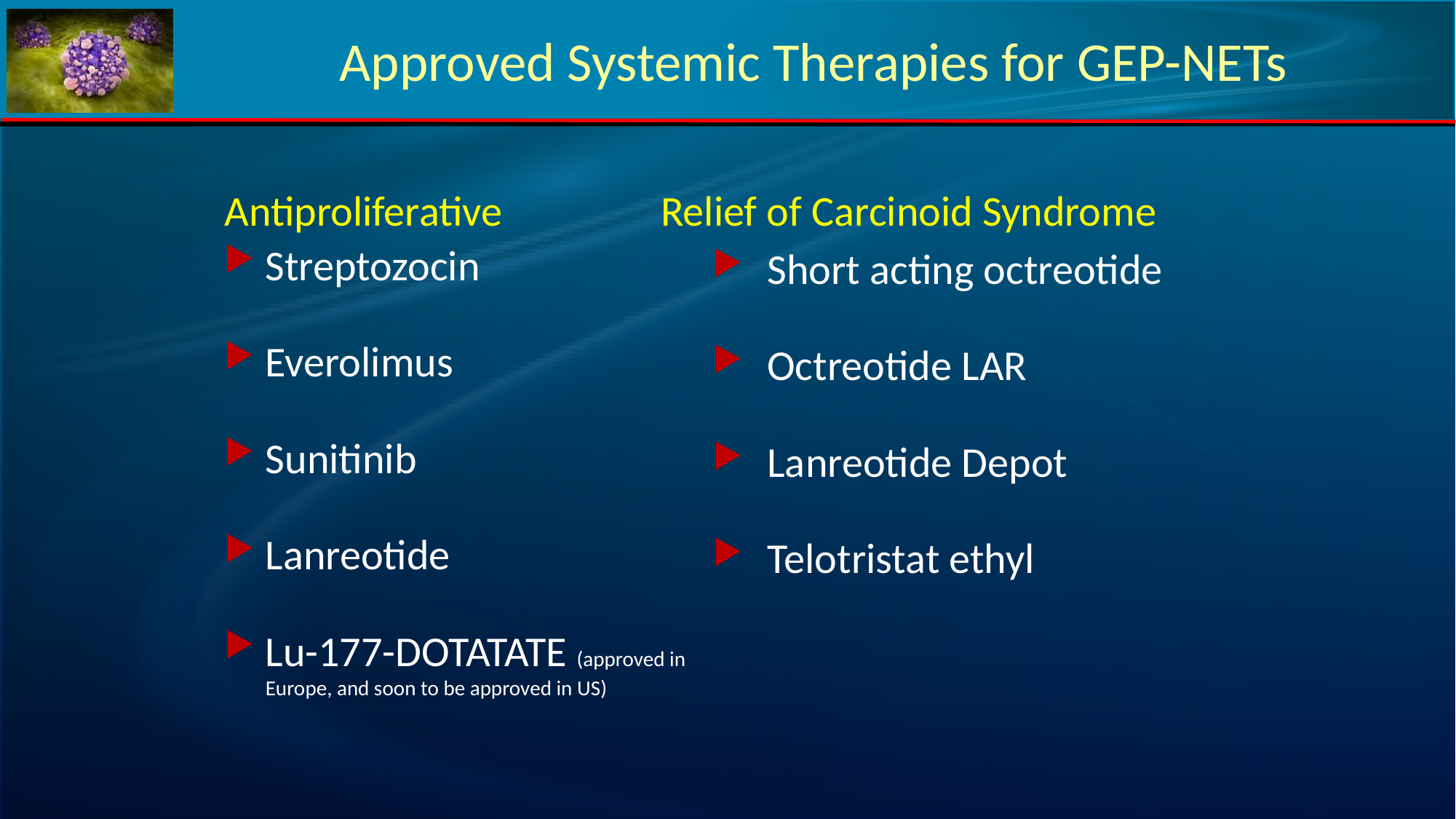

# Approved Systemic Therapies for GEP-NETs
Antiproliferative 		Relief of Carcinoid Syndrome
Streptozocin
Everolimus
Sunitinib
Lanreotide
Lu-177-DOTATATE (approved in Europe, and soon to be approved in US)
Short acting octreotide
Octreotide LAR
Lanreotide Depot
Telotristat ethyl